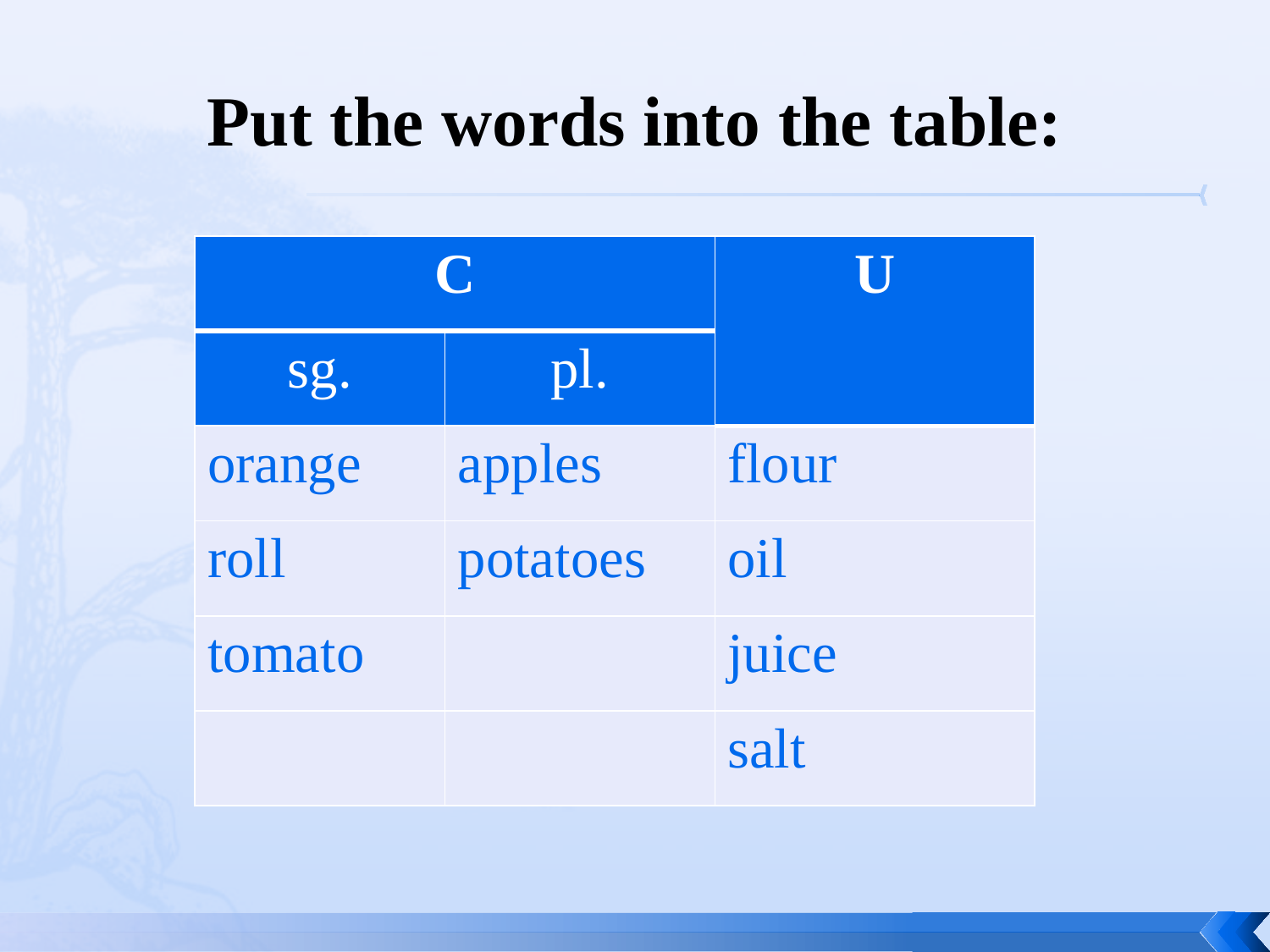

# Put the words into the table:
| C |  | U |
| --- | --- | --- |
| sg. | pl. |  |
| orange | apples | flour |
| roll | potatoes | oil |
| tomato |  | juice |
|  |  | salt |